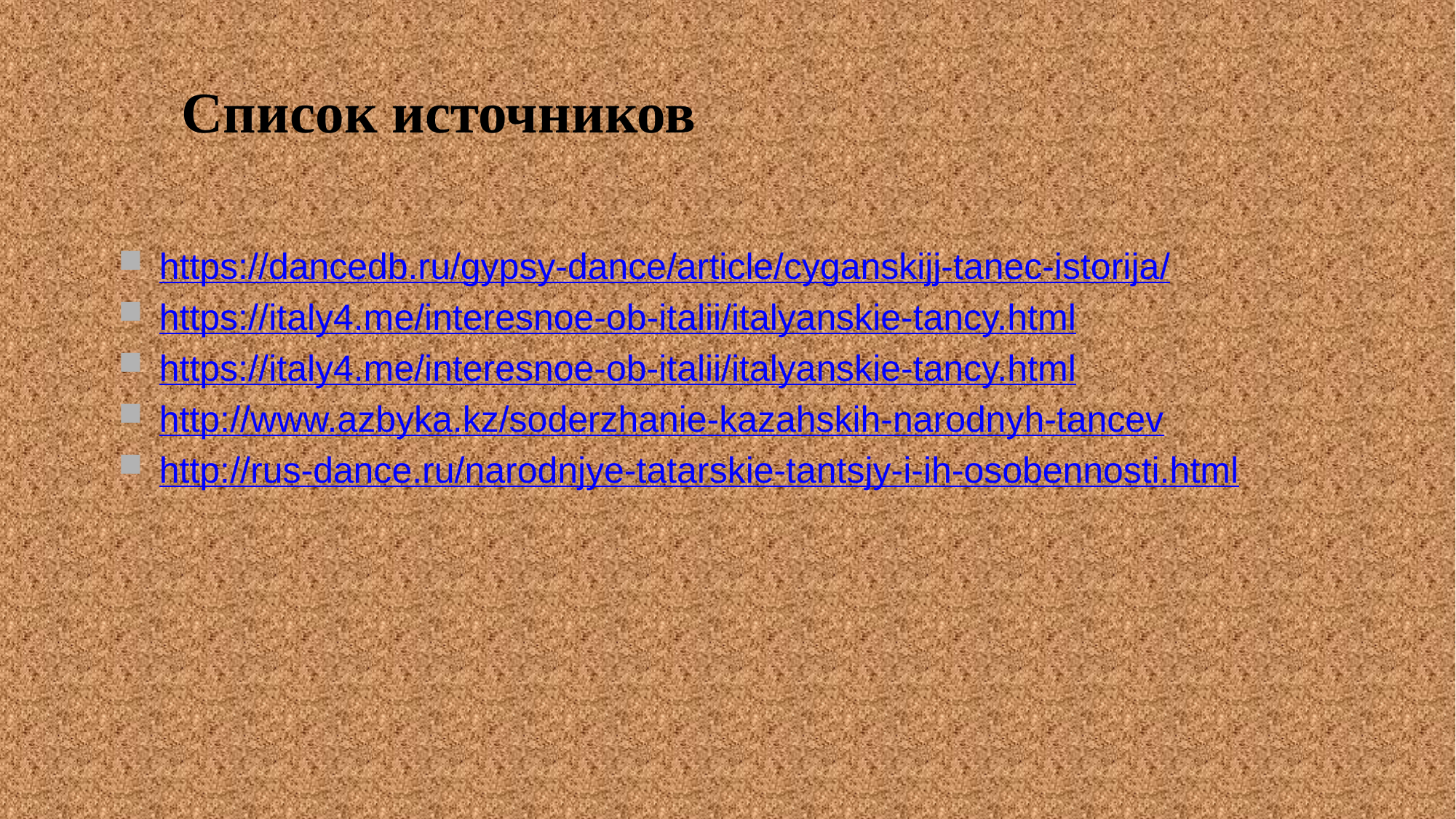

Список источников
https://dancedb.ru/gypsy-dance/article/cyganskijj-tanec-istorija/
https://italy4.me/interesnoe-ob-italii/italyanskie-tancy.html
https://italy4.me/interesnoe-ob-italii/italyanskie-tancy.html
http://www.azbyka.kz/soderzhanie-kazahskih-narodnyh-tancev
http://rus-dance.ru/narodnjye-tatarskie-tantsjy-i-ih-osobennosti.html